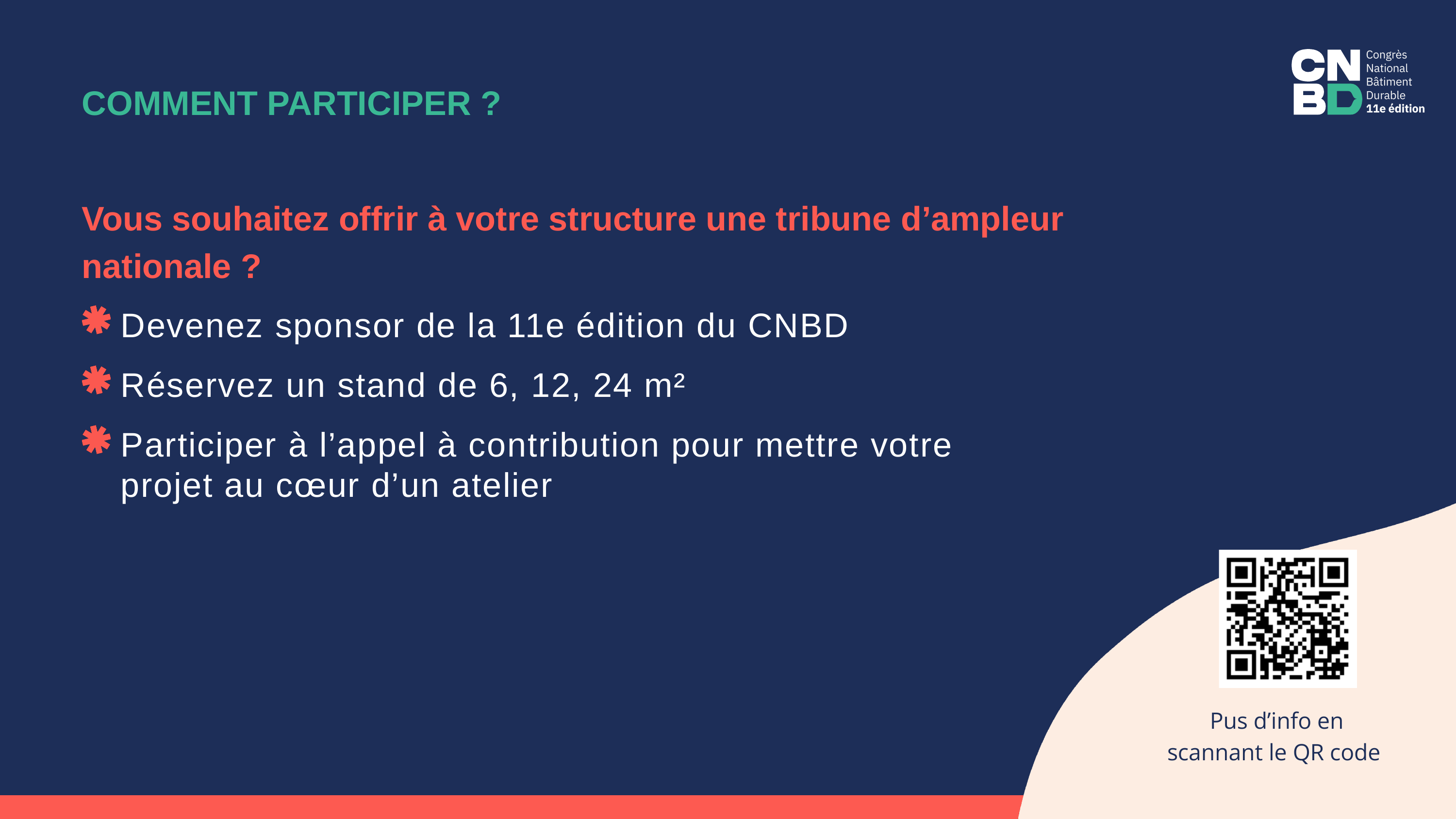

COMMENT PARTICIPER ?
Vous souhaitez offrir à votre structure une tribune d’ampleur nationale ?
Devenez sponsor de la 11e édition du CNBD

Réservez un stand de 6, 12, 24 m²

Participer à l’appel à contribution pour mettre votre projet au cœur d’un atelier

Pus d’info en scannant le QR code